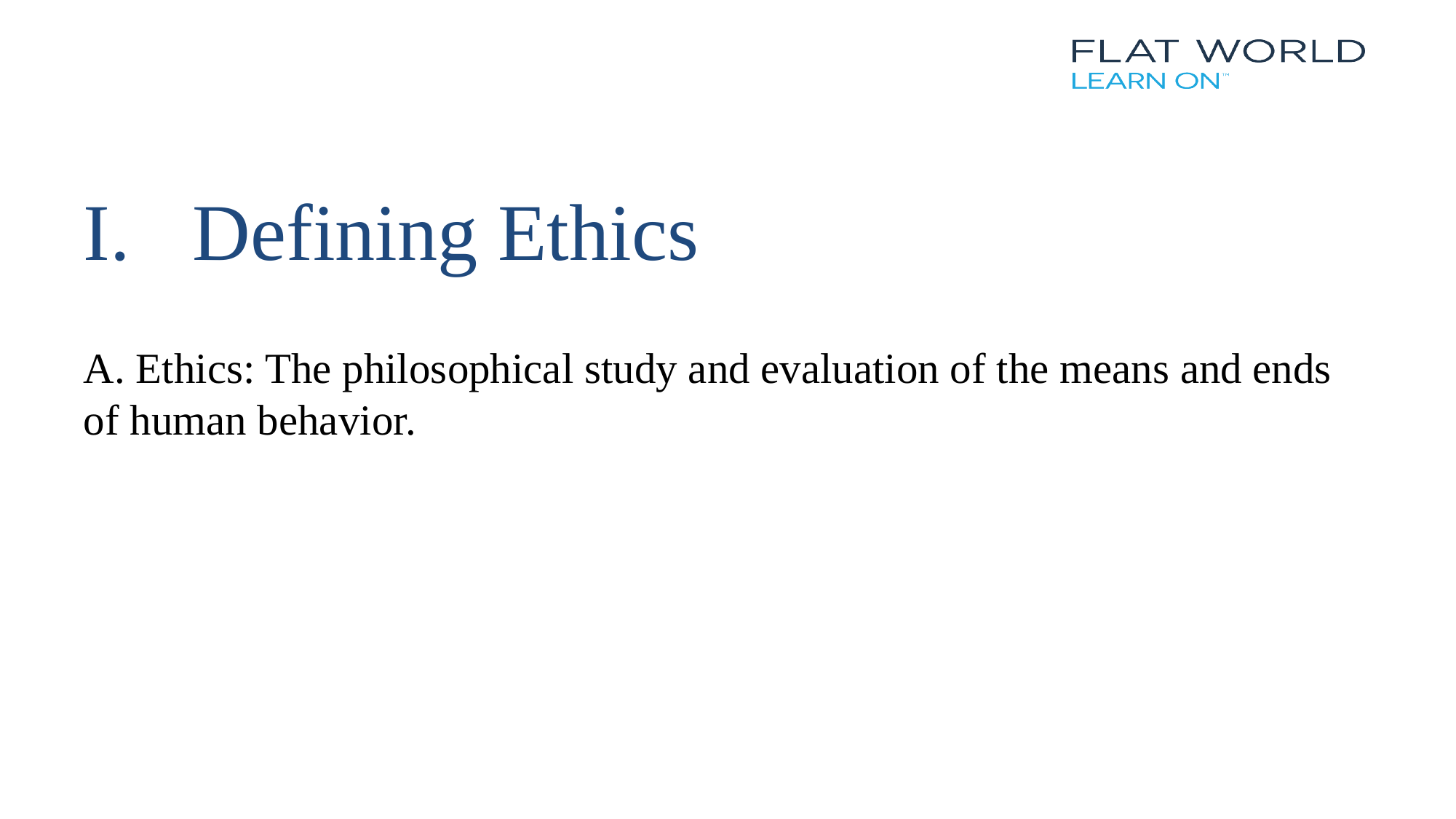

# I.	Defining Ethics
A. Ethics: The philosophical study and evaluation of the means and ends of human behavior.